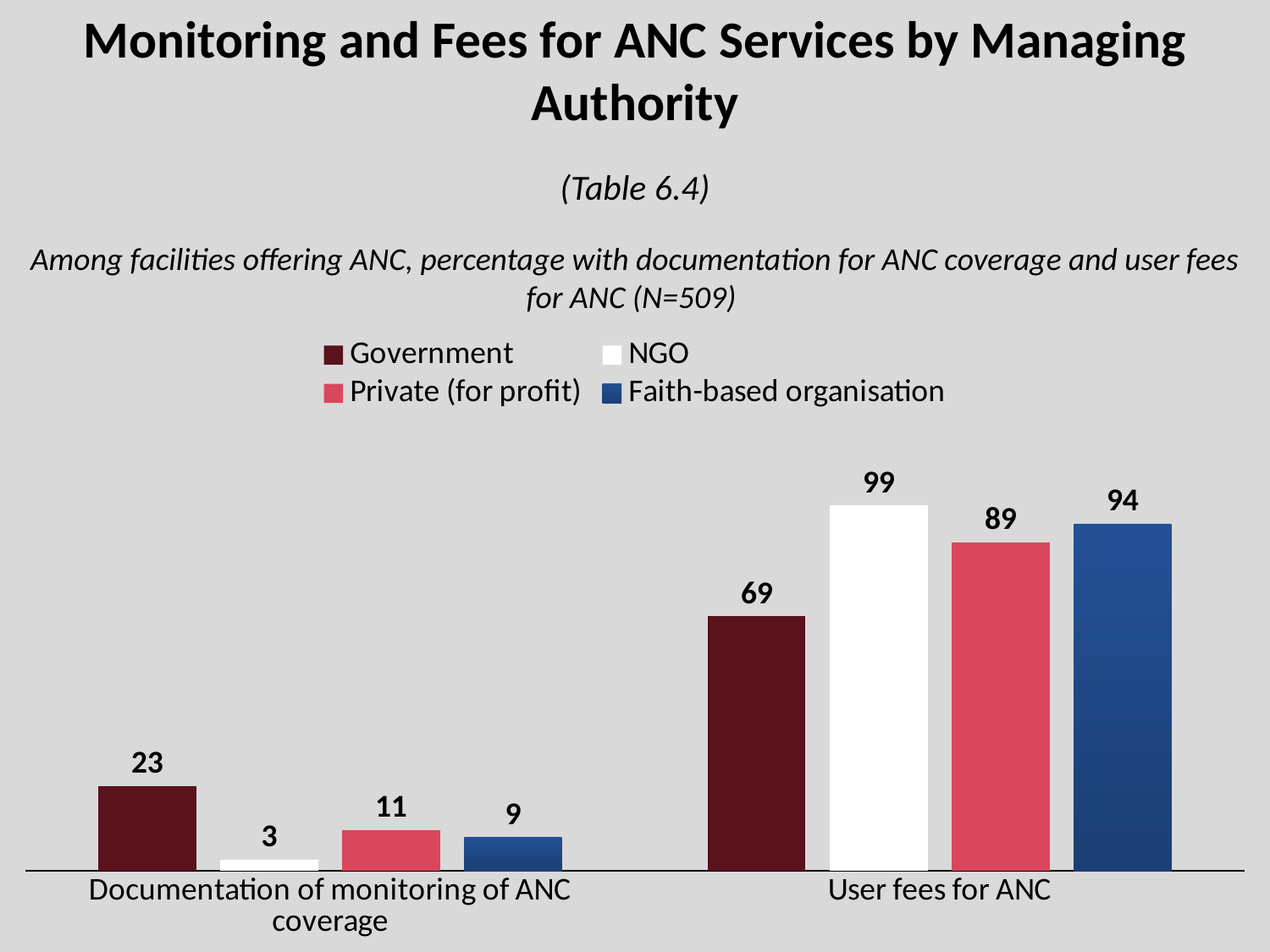

# Monitoring and Fees for ANC Services by Managing Authority
(Table 6.4)
Among facilities offering ANC, percentage with documentation for ANC coverage and user fees for ANC (N=509)

### Chart

| Category | Government | NGO | Private (for profit) | Faith-based organisation |
|---|---|---|---|---|
| Documentation of monitoring of ANC coverage | 23.0 | 3.0 | 11.0 | 9.0 |
| User fees for ANC | 69.0 | 99.0 | 89.0 | 94.0 |